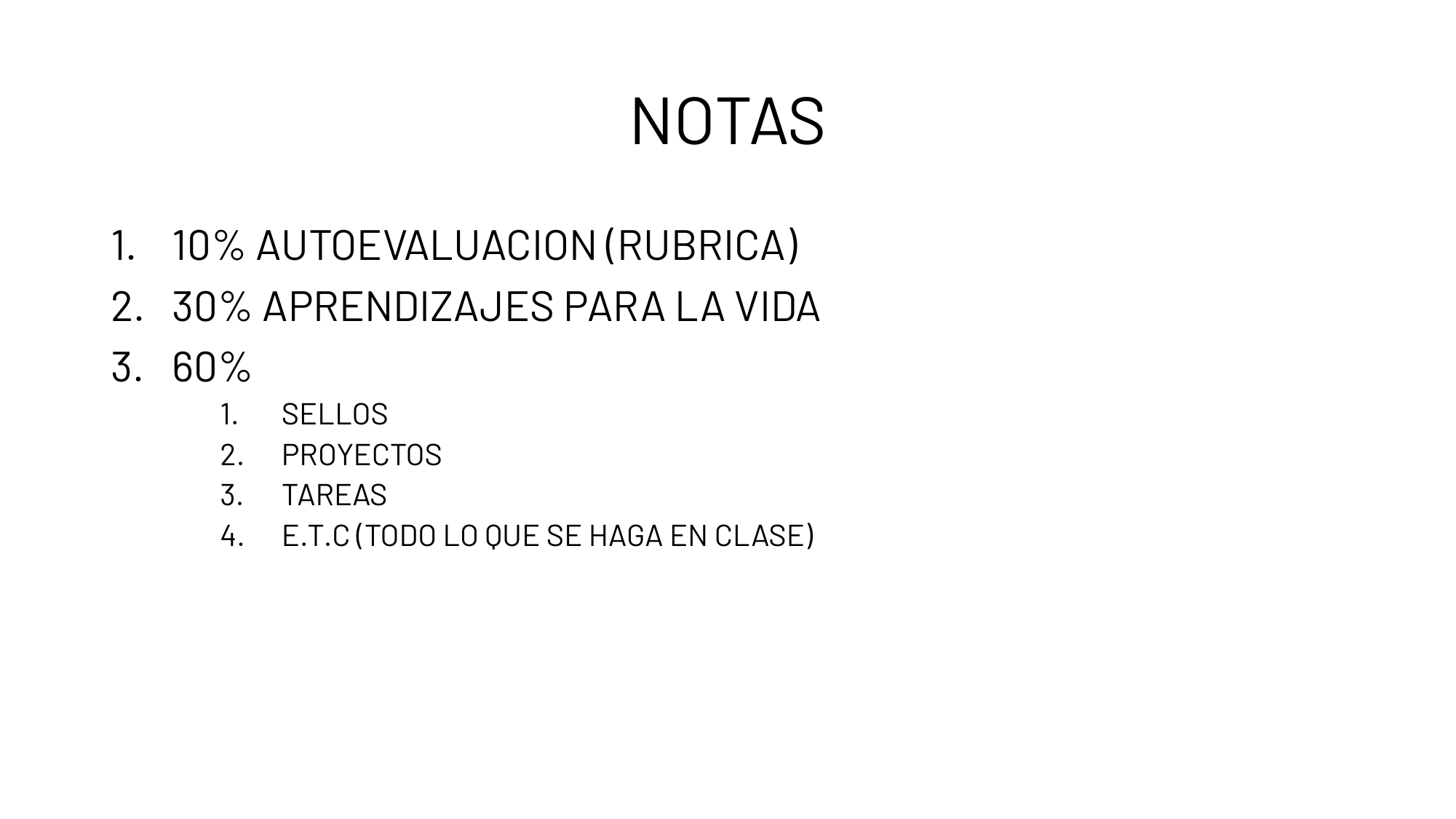

# NOTAS
10% AUTOEVALUACION (RUBRICA)
30% APRENDIZAJES PARA LA VIDA
60%
SELLOS
PROYECTOS
TAREAS
E.T.C (TODO LO QUE SE HAGA EN CLASE)